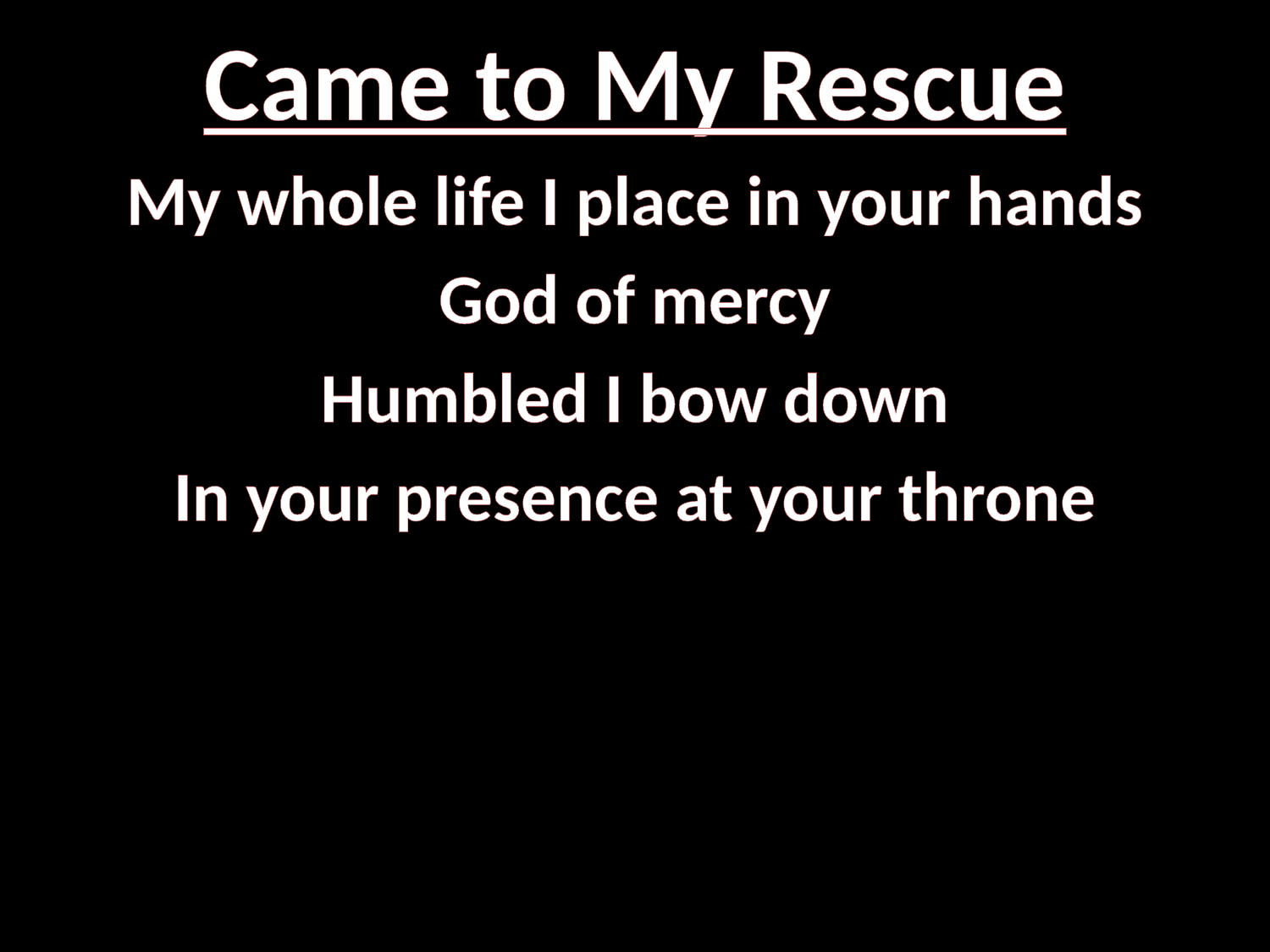

# Came to My Rescue
My whole life I place in your hands
God of mercy
Humbled I bow down
In your presence at your throne